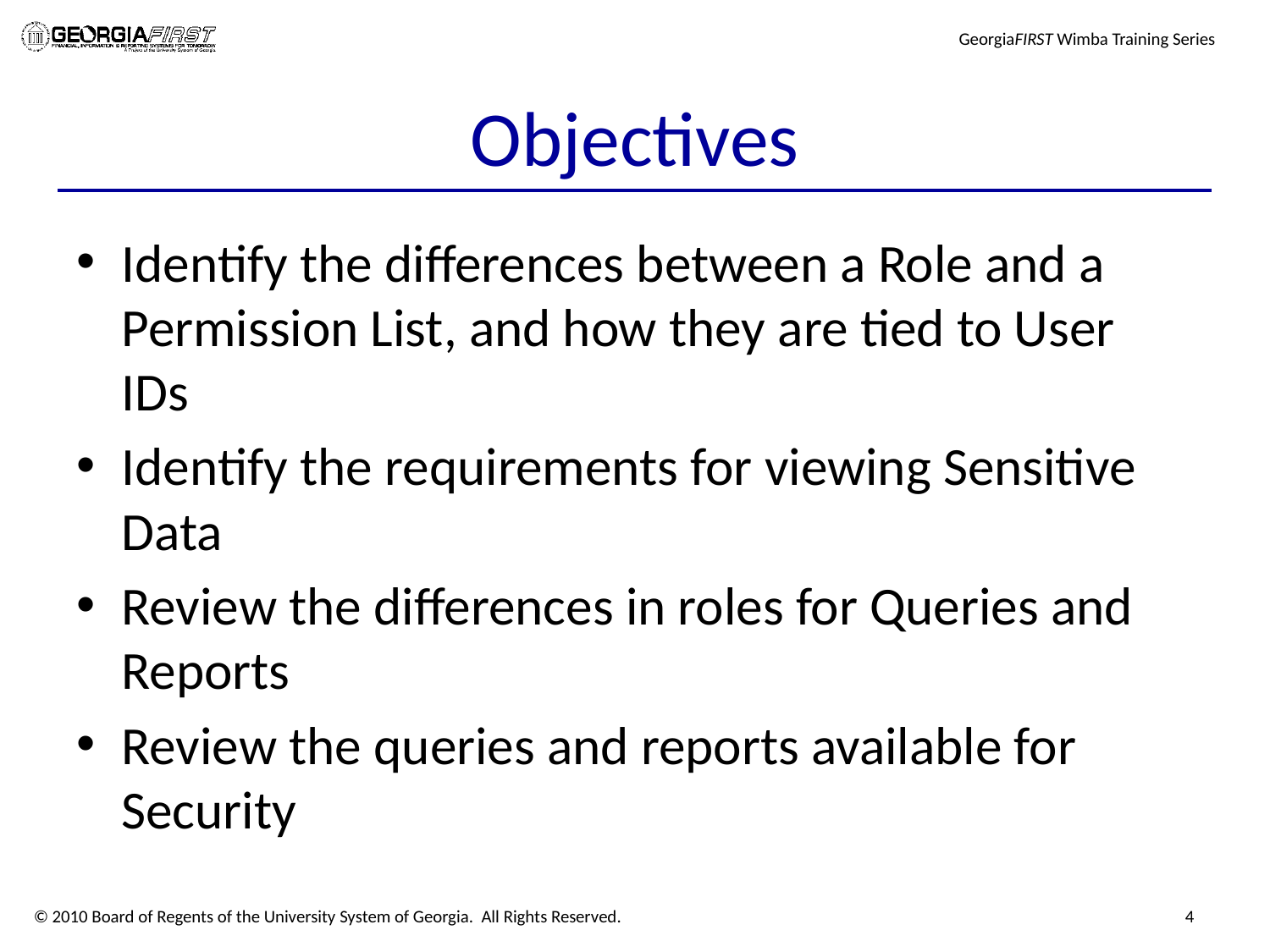

# Objectives
Identify the differences between a Role and a Permission List, and how they are tied to User IDs
Identify the requirements for viewing Sensitive Data
Review the differences in roles for Queries and Reports
Review the queries and reports available for Security